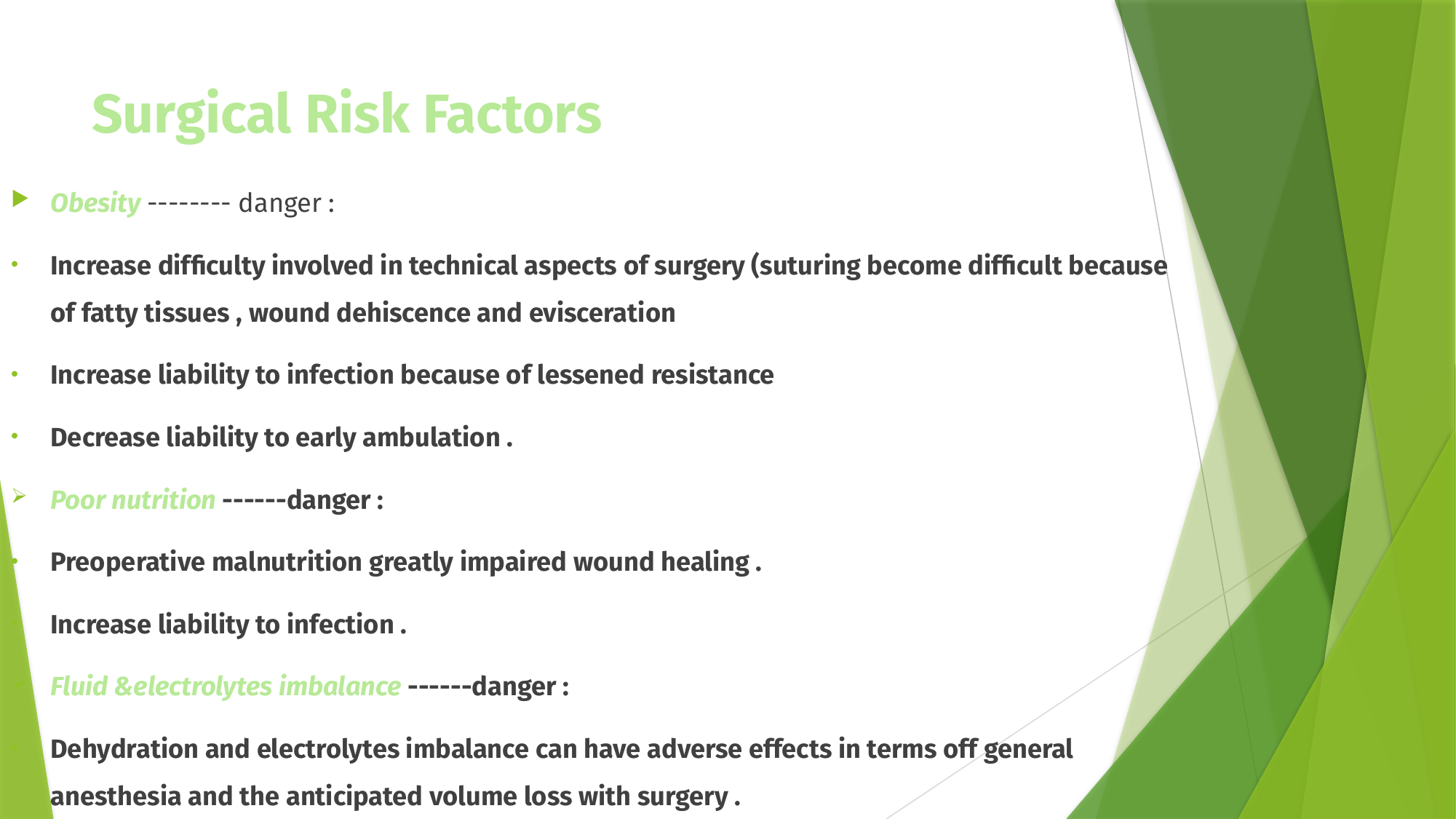

# Surgical Risk Factors
Obesity -------- danger :
Increase difficulty involved in technical aspects of surgery (suturing become difficult because of fatty tissues , wound dehiscence and evisceration
Increase liability to infection because of lessened resistance
Decrease liability to early ambulation .
Poor nutrition ------danger :
Preoperative malnutrition greatly impaired wound healing .
Increase liability to infection .
Fluid &electrolytes imbalance ------danger :
Dehydration and electrolytes imbalance can have adverse effects in terms off general anesthesia and the anticipated volume loss with surgery .